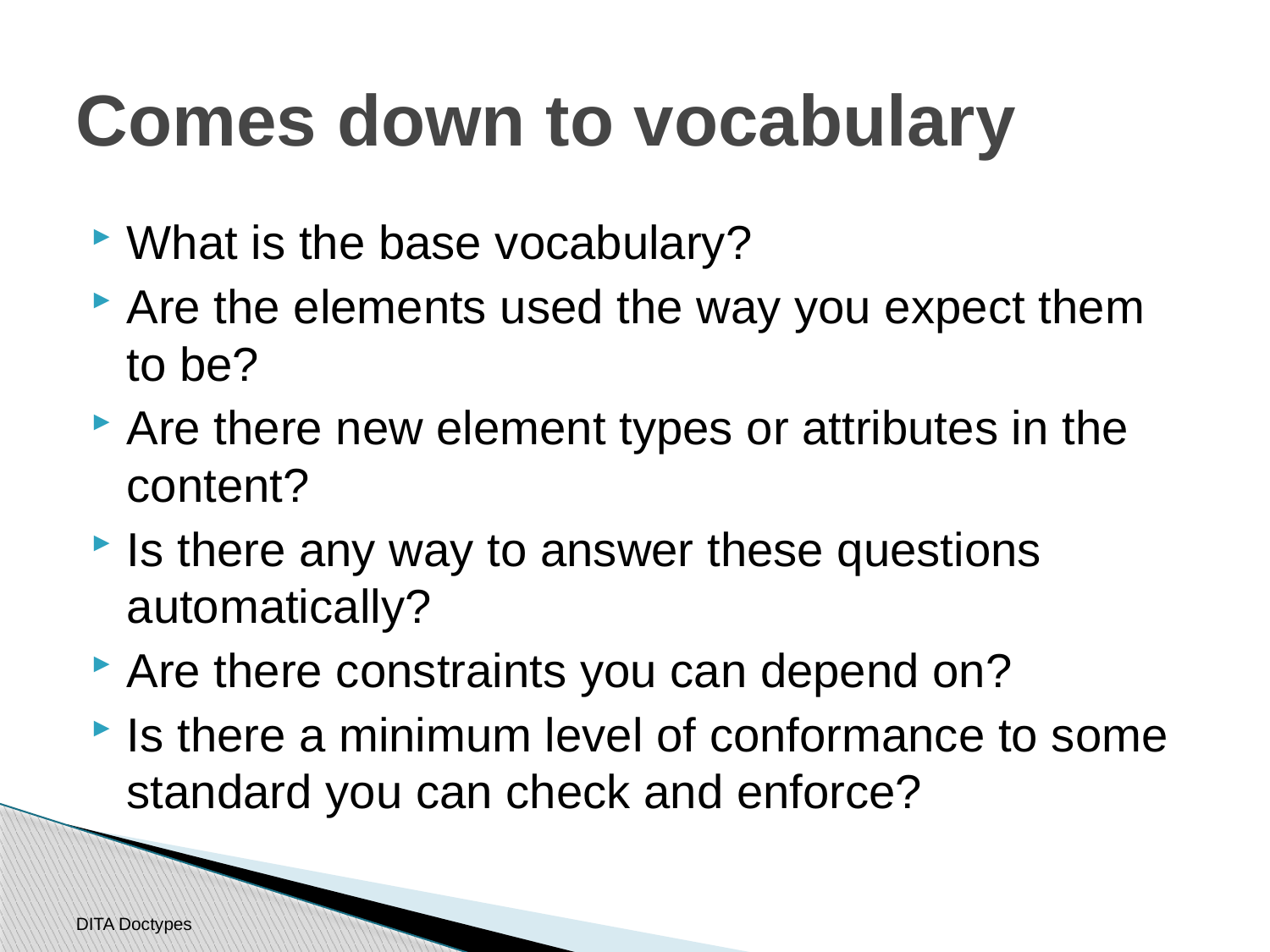

# Comes down to vocabulary
What is the base vocabulary?
Are the elements used the way you expect them to be?
Are there new element types or attributes in the content?
Is there any way to answer these questions automatically?
Are there constraints you can depend on?
Is there a minimum level of conformance to some standard you can check and enforce?